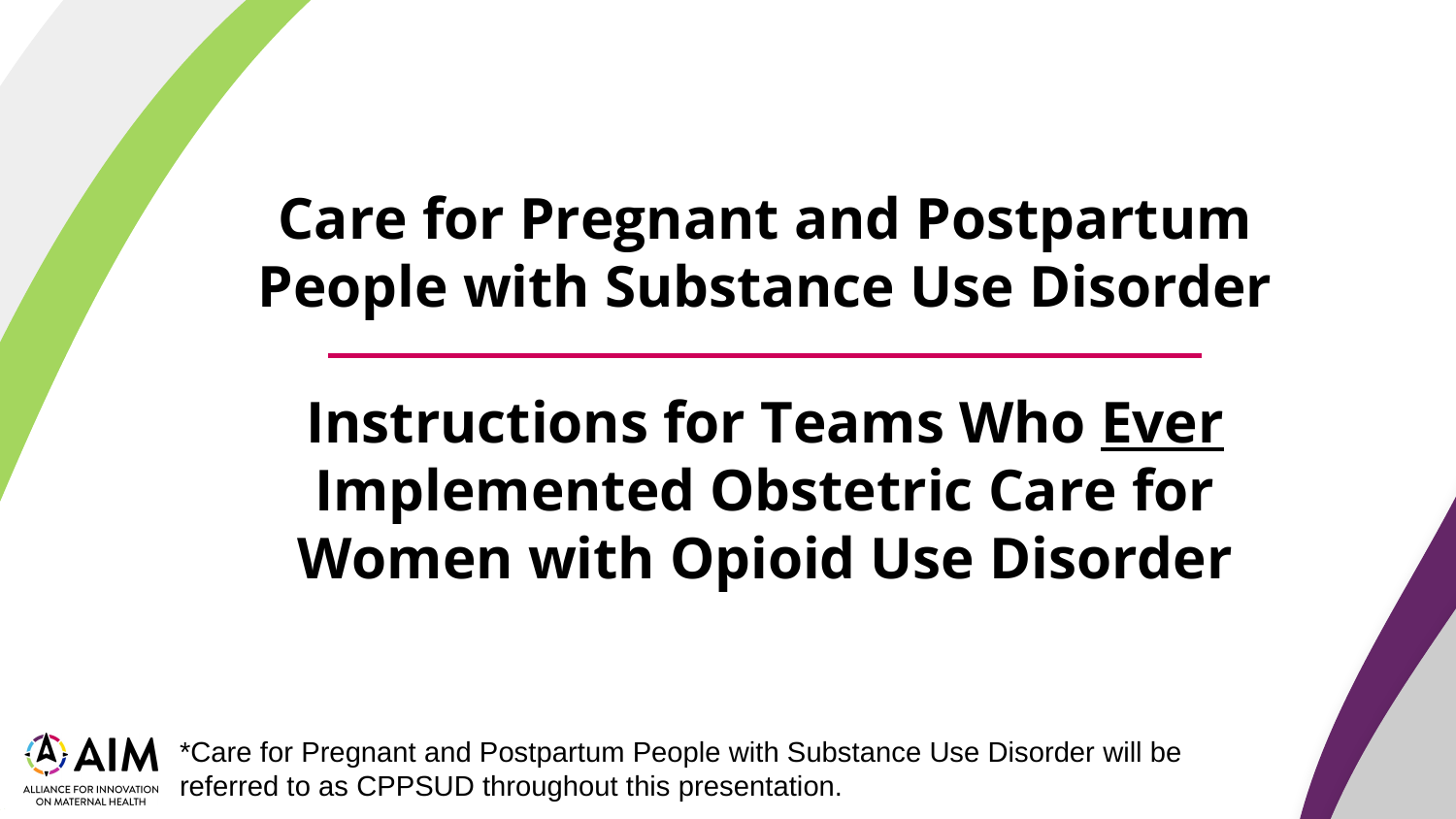

Care for Pregnant and Postpartum People with Substance Use Disorder
Instructions for Teams Who Ever Implemented Obstetric Care for Women with Opioid Use Disorder
*Care for Pregnant and Postpartum People with Substance Use Disorder will be referred to as CPPSUD throughout this presentation.